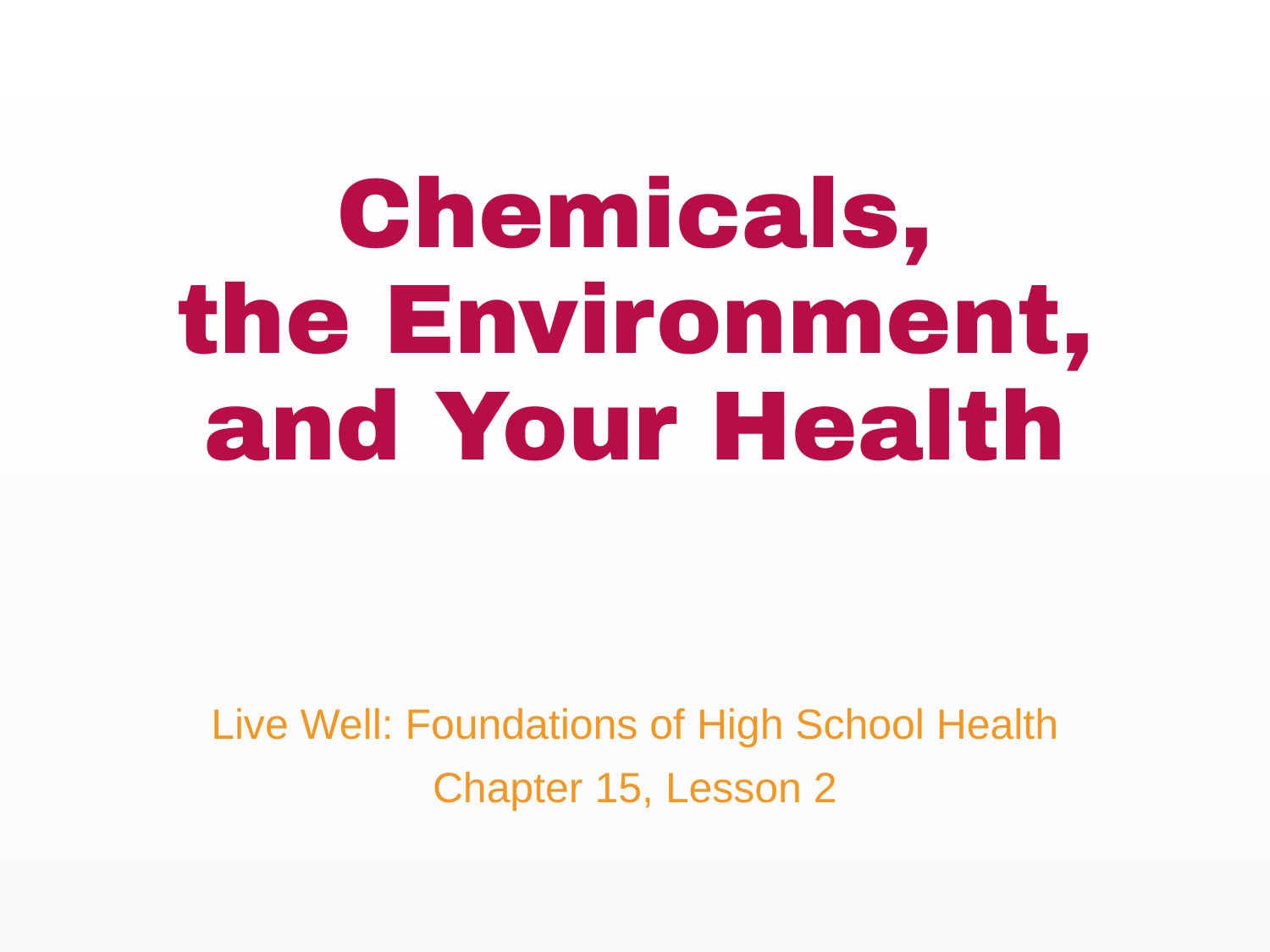

# Chemicals, the Environment, and Your Health
Live Well: Foundations of High School Health
Chapter 15, Lesson 2